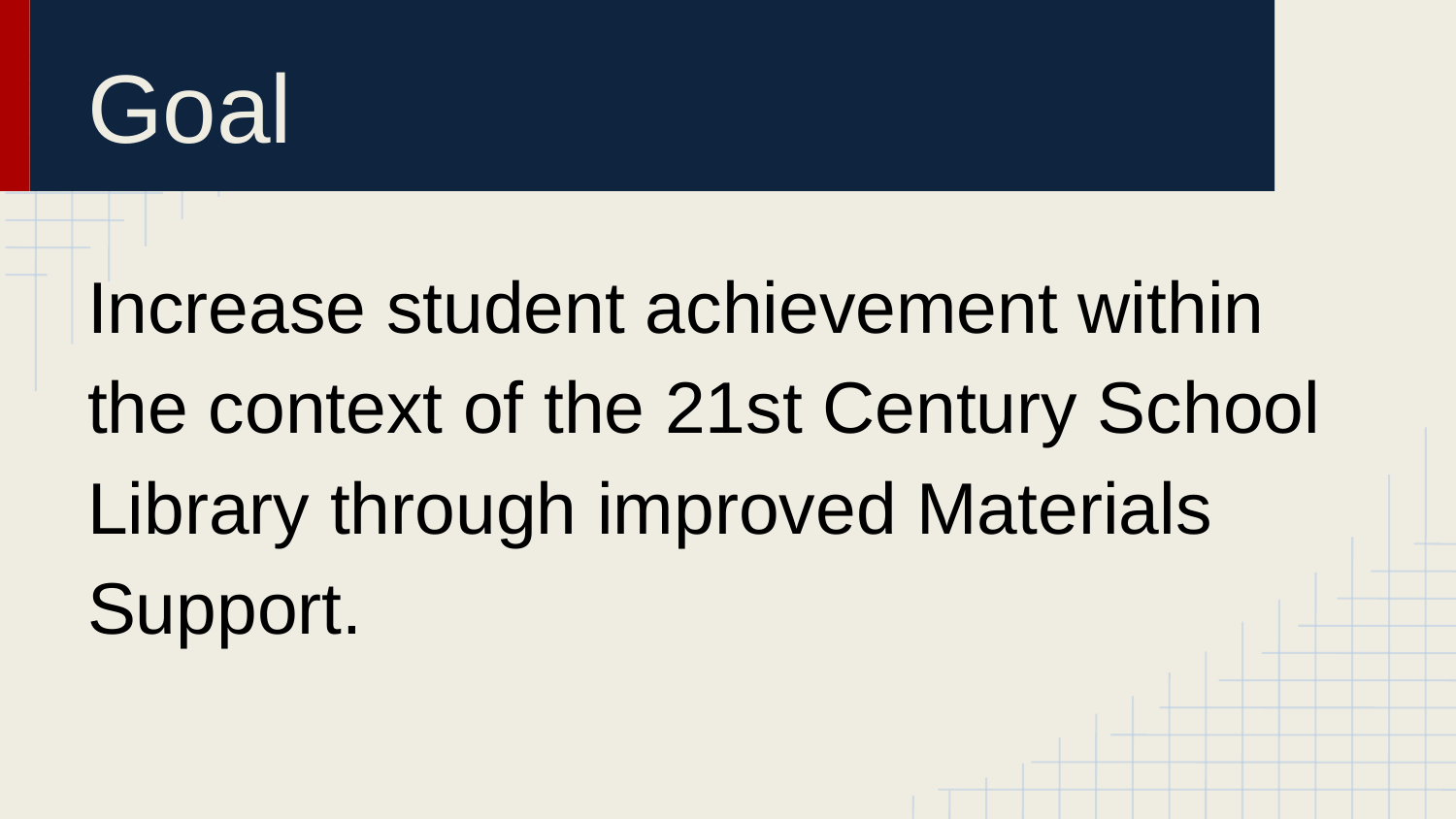

# Goal
Increase student achievement within the context of the 21st Century School Library through improved Materials Support.